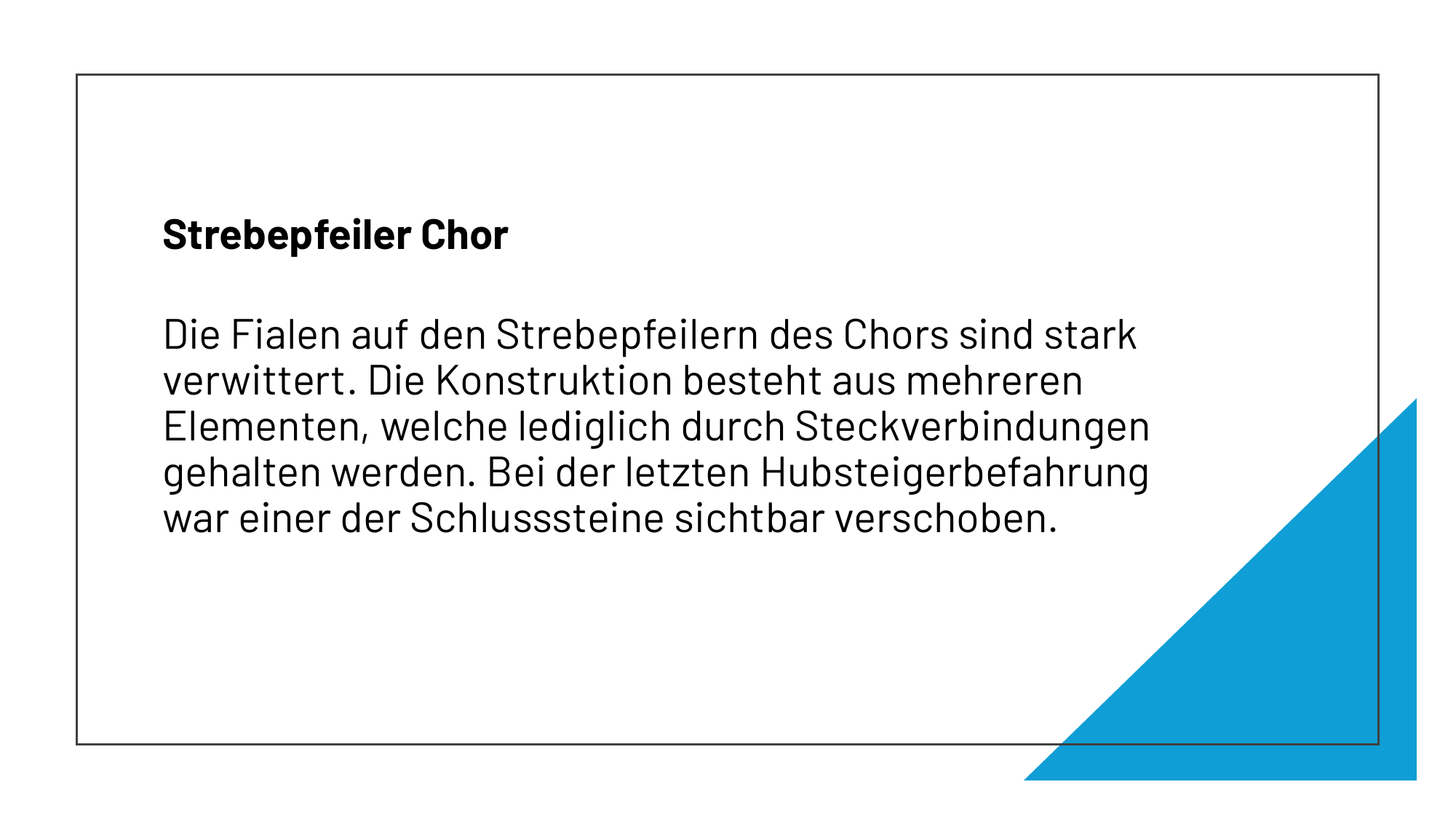

Strebepfeiler Chor

Die Fialen auf den Strebepfeilern des Chors sind stark verwittert. Die Konstruktion besteht aus mehreren Elementen, welche lediglich durch Steckverbindungen gehalten werden. Bei der letzten Hubsteigerbefahrung war einer der Schlusssteine sichtbar verschoben.